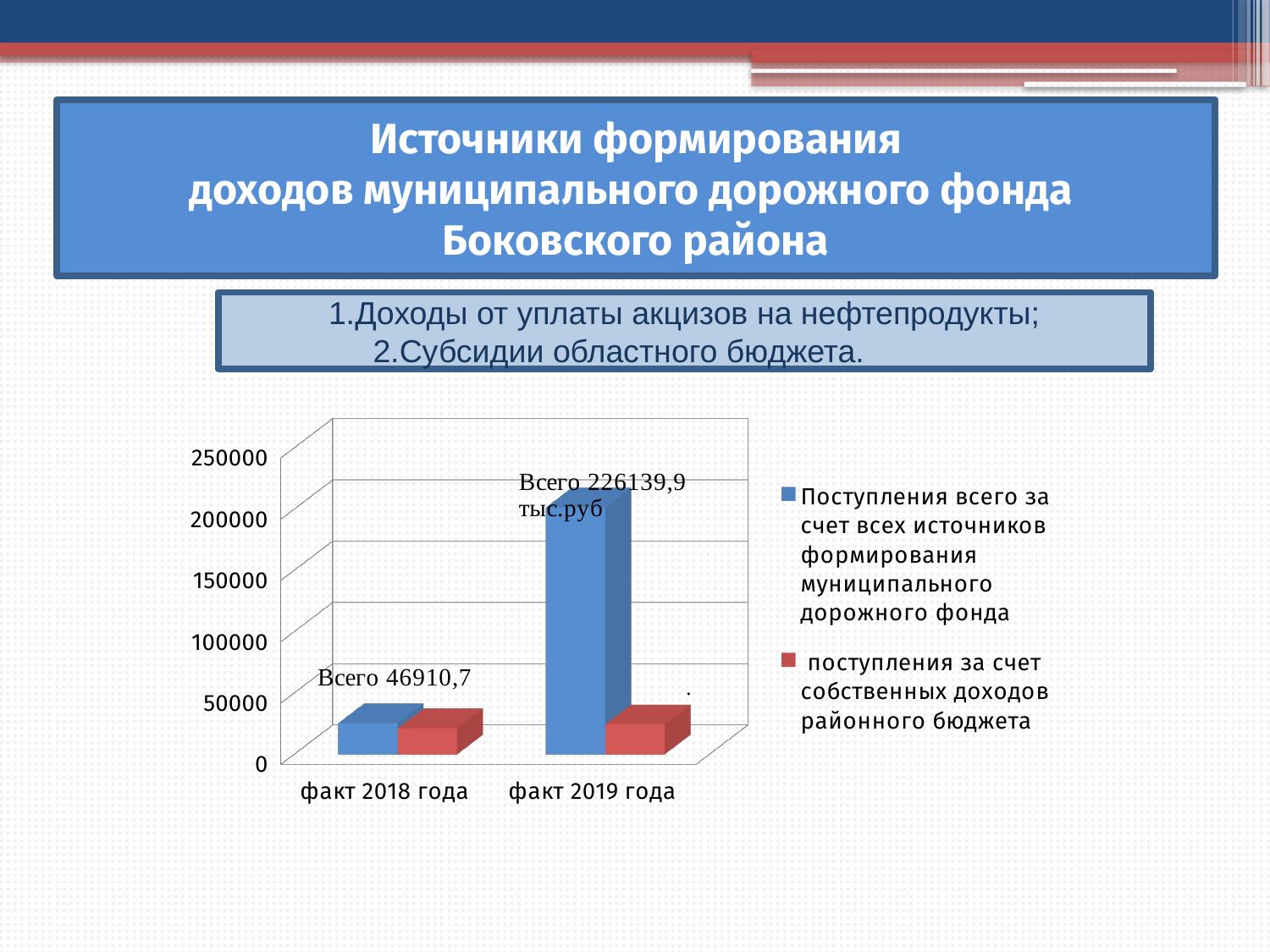

Источники формирования
доходов муниципального дорожного фонда
Боковского района
Динамика доходов, муниципального дорожного фонда
      Боковского района
1.Доходы от уплаты акцизов на нефтепродукты;
                2.Субсидии областного бюджета.

[unsupported chart]